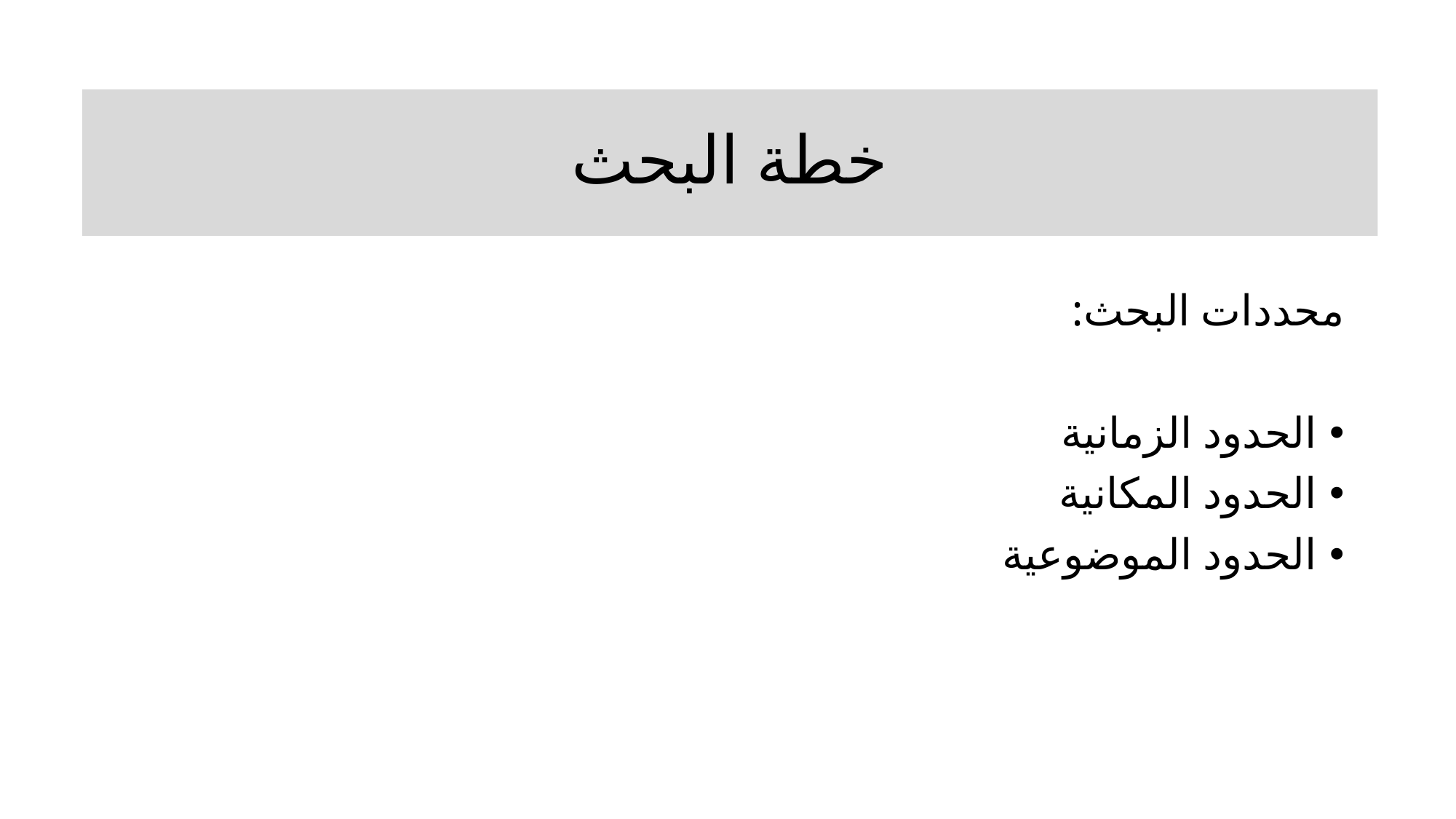

# خطة البحث

محددات البحث:

الحدود الزمانية
الحدود المكانية
الحدود الموضوعية